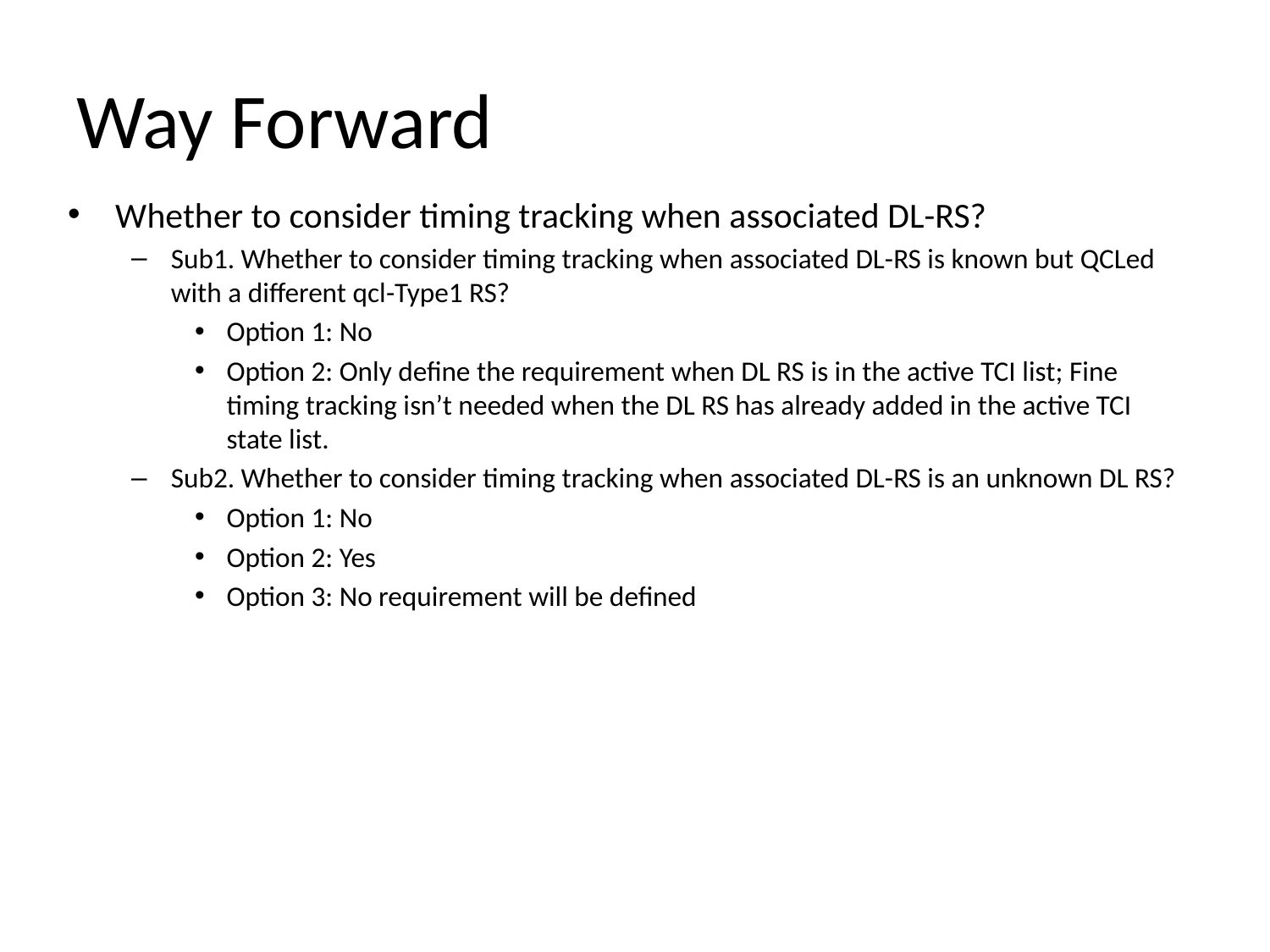

# Way Forward
Whether to consider timing tracking when associated DL-RS?
Sub1. Whether to consider timing tracking when associated DL-RS is known but QCLed with a different qcl-Type1 RS?
Option 1: No
Option 2: Only define the requirement when DL RS is in the active TCI list; Fine timing tracking isn’t needed when the DL RS has already added in the active TCI state list.
Sub2. Whether to consider timing tracking when associated DL-RS is an unknown DL RS?
Option 1: No
Option 2: Yes
Option 3: No requirement will be defined